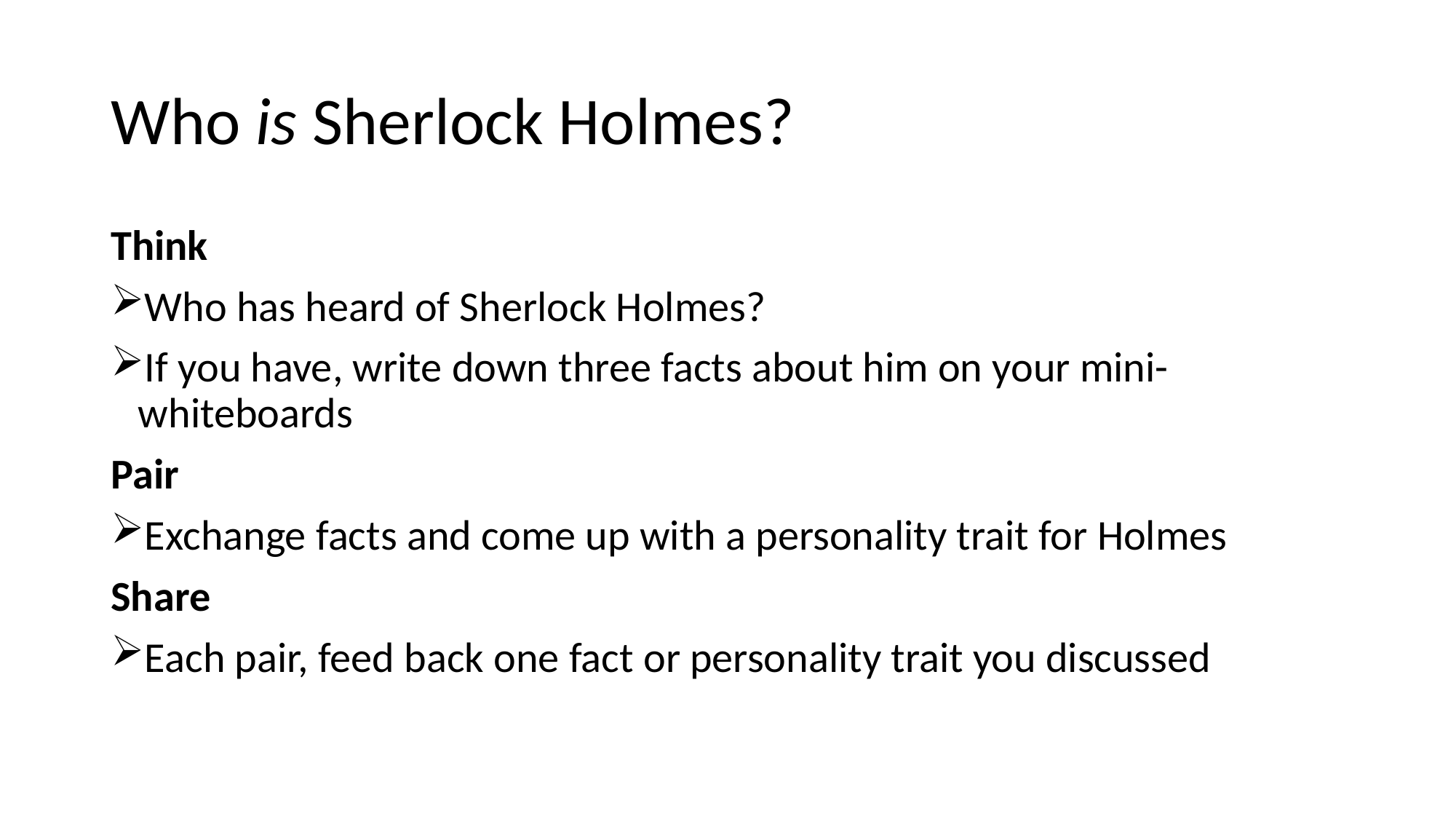

# Who is Sherlock Holmes?
Think
Who has heard of Sherlock Holmes?
If you have, write down three facts about him on your mini-whiteboards
Pair
Exchange facts and come up with a personality trait for Holmes
Share
Each pair, feed back one fact or personality trait you discussed